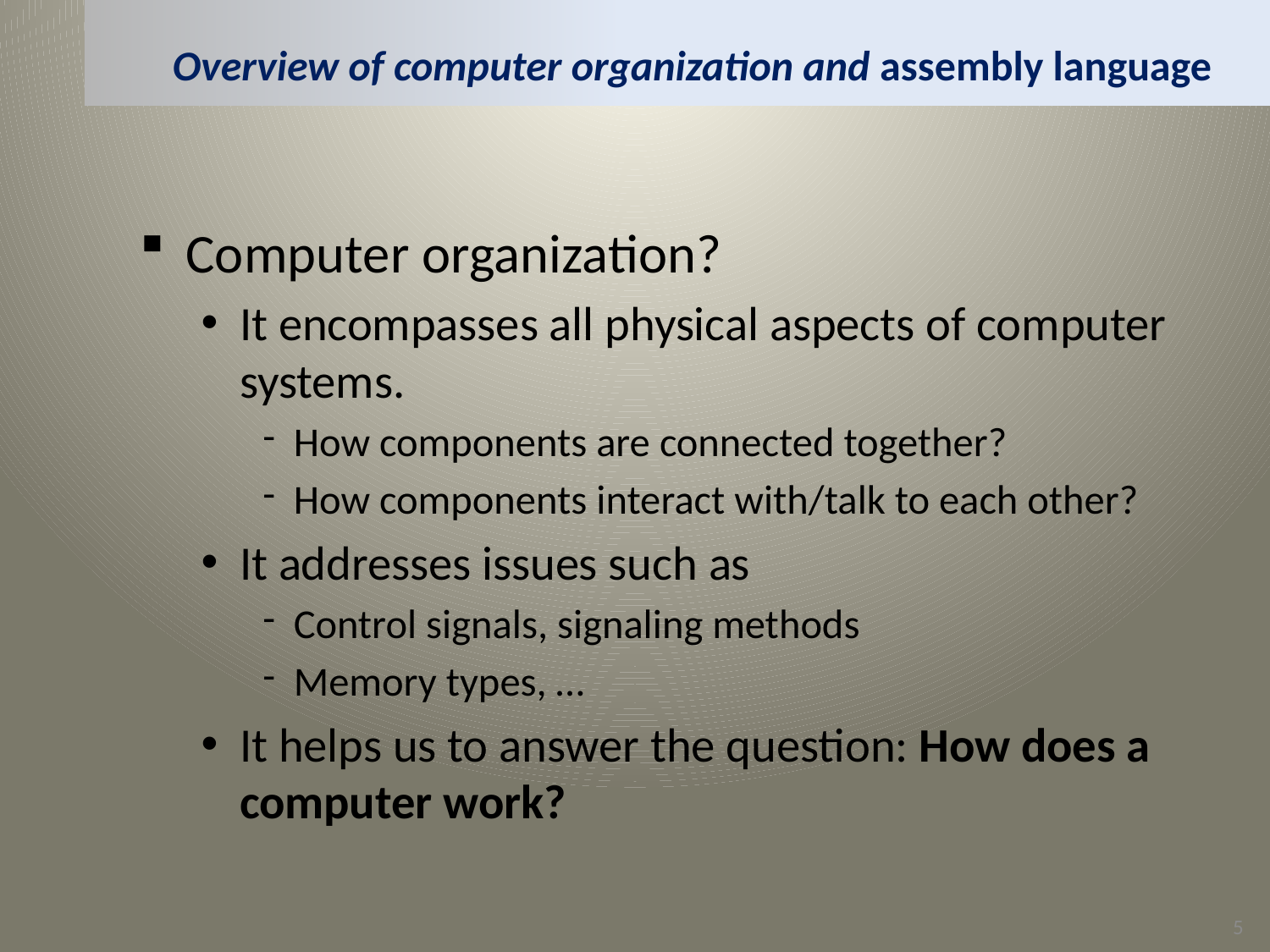

# Overview of computer organization and assembly language
Computer organization?
It encompasses all physical aspects of computer systems.
How components are connected together?
How components interact with/talk to each other?
It addresses issues such as
Control signals, signaling methods
Memory types, …
It helps us to answer the question: How does a computer work?